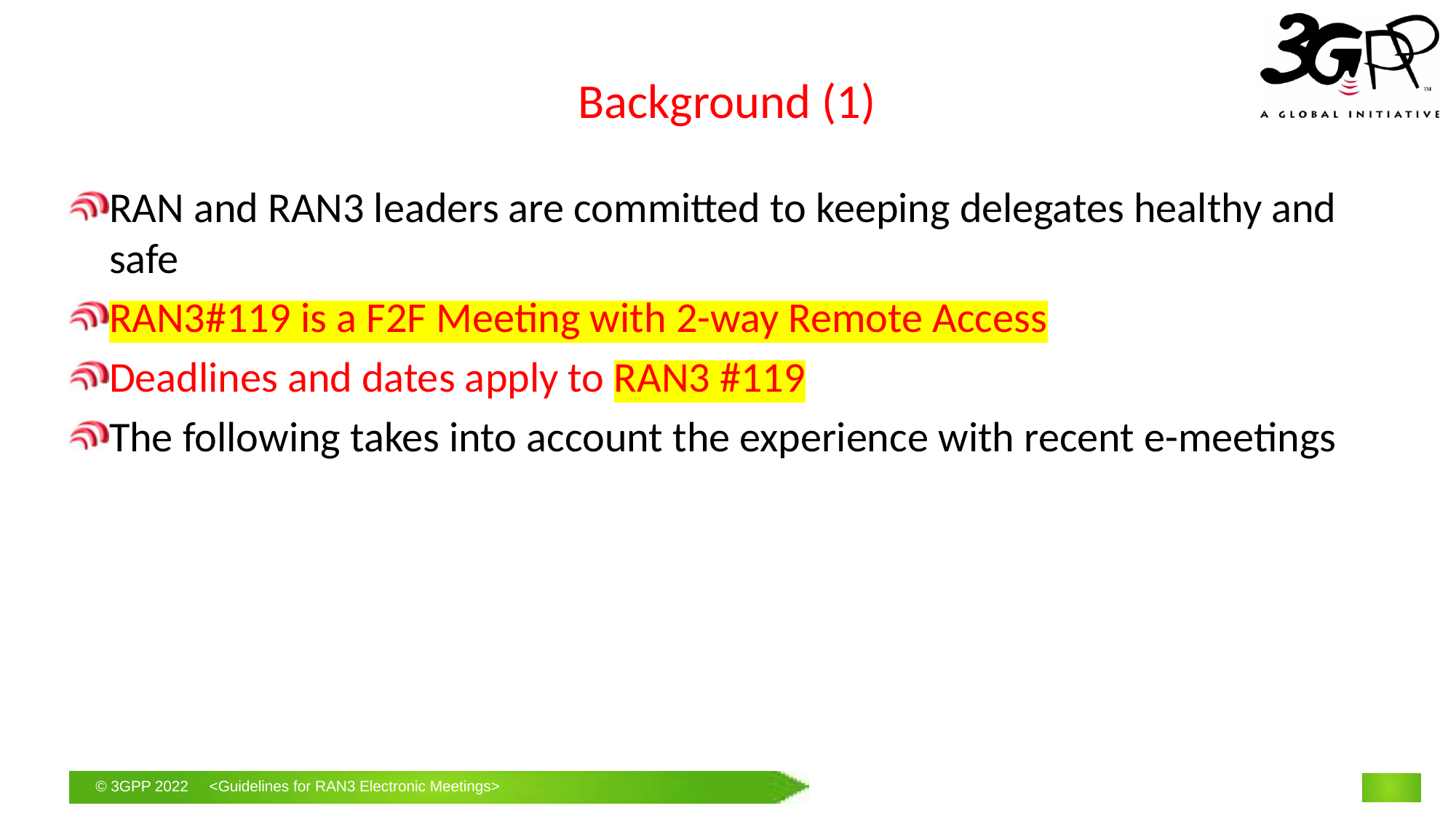

# Background (1)
RAN and RAN3 leaders are committed to keeping delegates healthy and safe
RAN3#119 is a F2F Meeting with 2-way Remote Access
Deadlines and dates apply to RAN3 #119
The following takes into account the experience with recent e-meetings
2